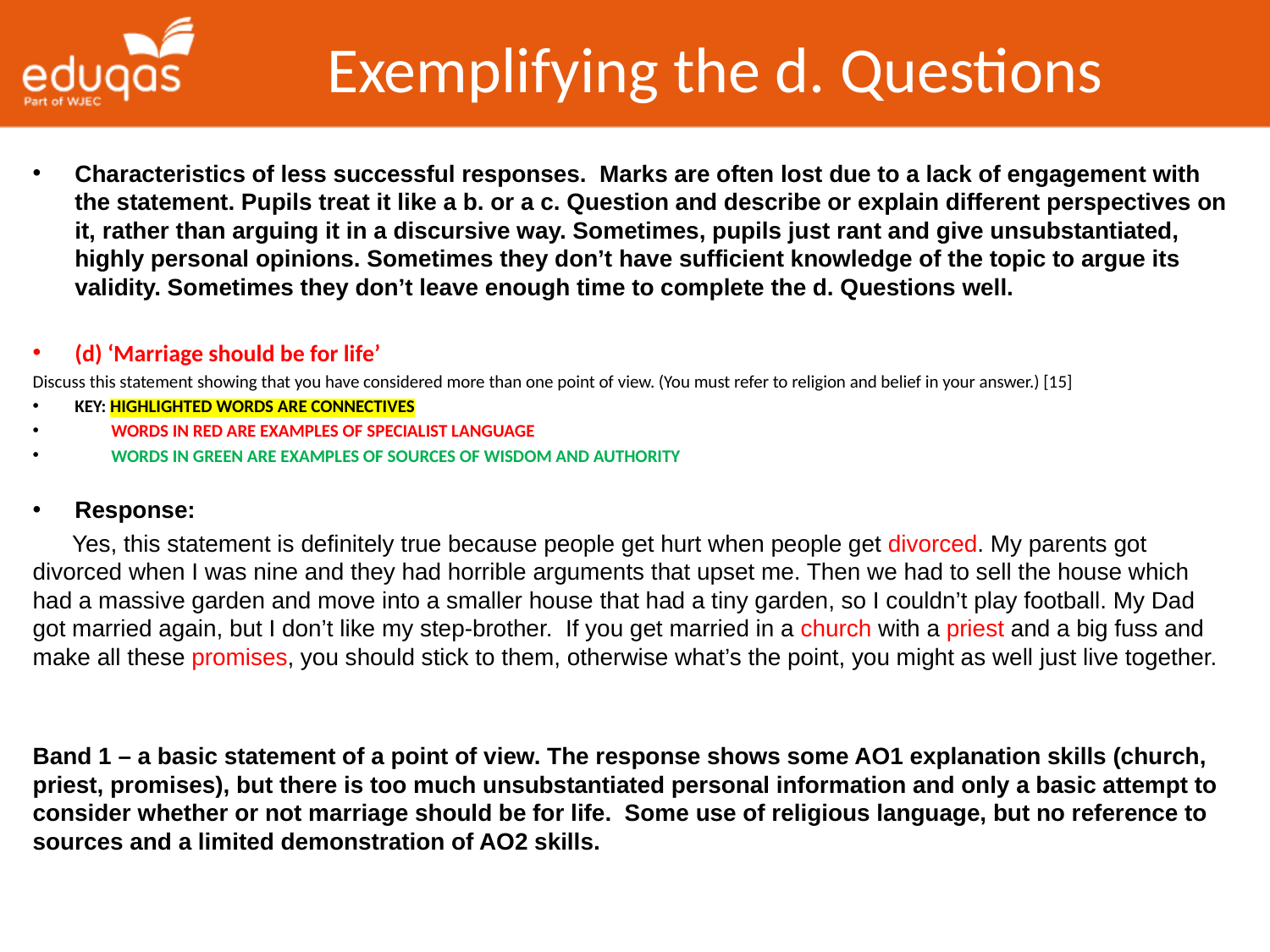

# Exemplifying the d. Questions
Characteristics of less successful responses.  Marks are often lost due to a lack of engagement with the statement. Pupils treat it like a b. or a c. Question and describe or explain different perspectives on it, rather than arguing it in a discursive way. Sometimes, pupils just rant and give unsubstantiated, highly personal opinions. Sometimes they don’t have sufficient knowledge of the topic to argue its validity. Sometimes they don’t leave enough time to complete the d. Questions well.

(d) ‘Marriage should be for life’
Discuss this statement showing that you have considered more than one point of view. (You must refer to religion and belief in your answer.) [15]
KEY: HIGHLIGHTED WORDS ARE CONNECTIVES
         WORDS IN RED ARE EXAMPLES OF SPECIALIST LANGUAGE
         WORDS IN GREEN ARE EXAMPLES OF SOURCES OF WISDOM AND AUTHORITY

Response:
      Yes, this statement is definitely true because people get hurt when people get divorced. My parents got divorced when I was nine and they had horrible arguments that upset me. Then we had to sell the house which had a massive garden and move into a smaller house that had a tiny garden, so I couldn’t play football. My Dad got married again, but I don’t like my step-brother.  If you get married in a church with a priest and a big fuss and make all these promises, you should stick to them, otherwise what’s the point, you might as well just live together.

Band 1 – a basic statement of a point of view. The response shows some AO1 explanation skills (church, priest, promises), but there is too much unsubstantiated personal information and only a basic attempt to consider whether or not marriage should be for life.  Some use of religious language, but no reference to sources and a limited demonstration of AO2 skills.